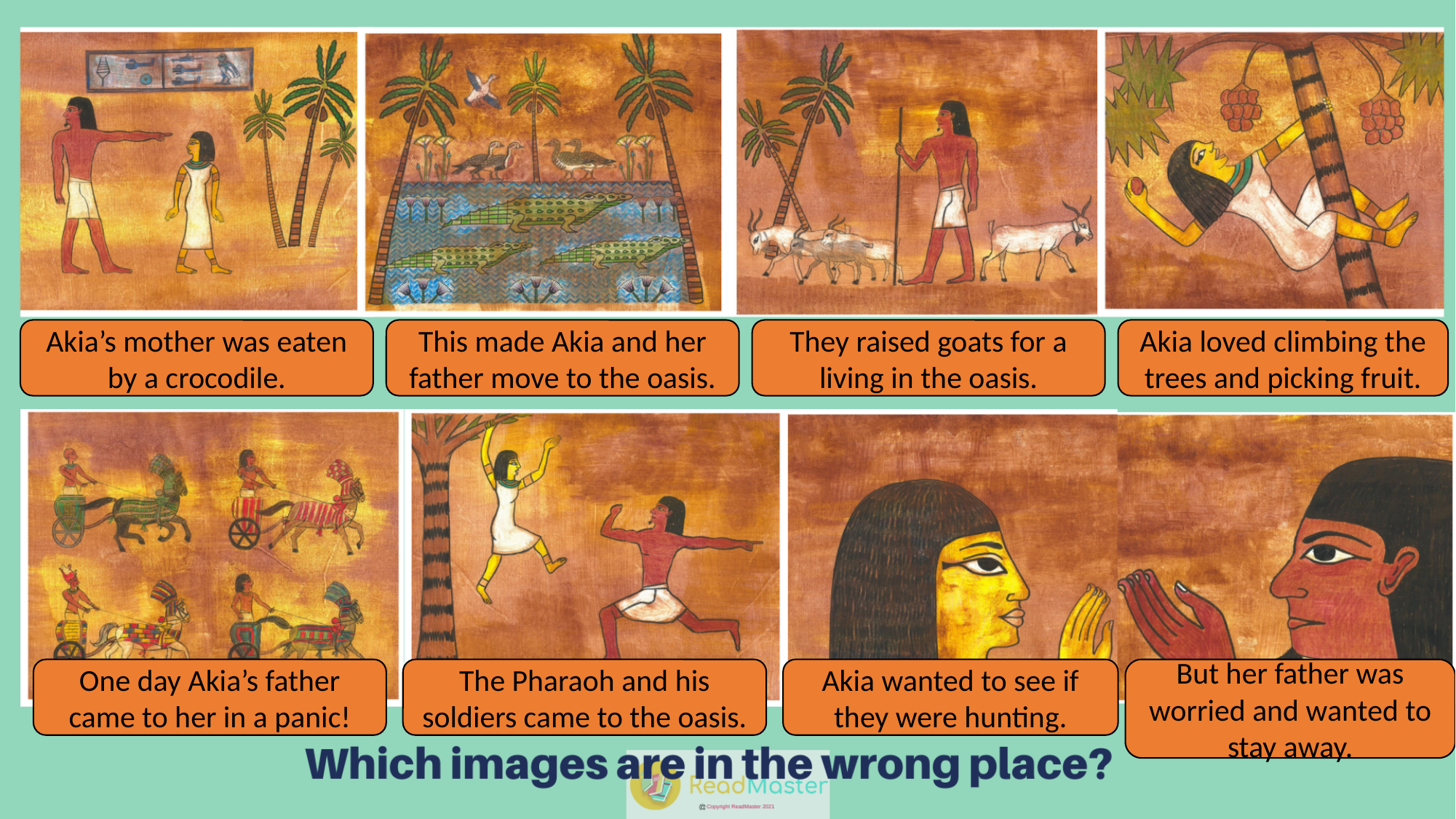

Akia loved climbing the trees and picking fruit.
They raised goats for a living in the oasis.
This made Akia and her father move to the oasis.
Akia’s mother was eaten by a crocodile.
But her father was worried and wanted to stay away.
One day Akia’s father came to her in a panic!
The Pharaoh and his soldiers came to the oasis.
Akia wanted to see if they were hunting.